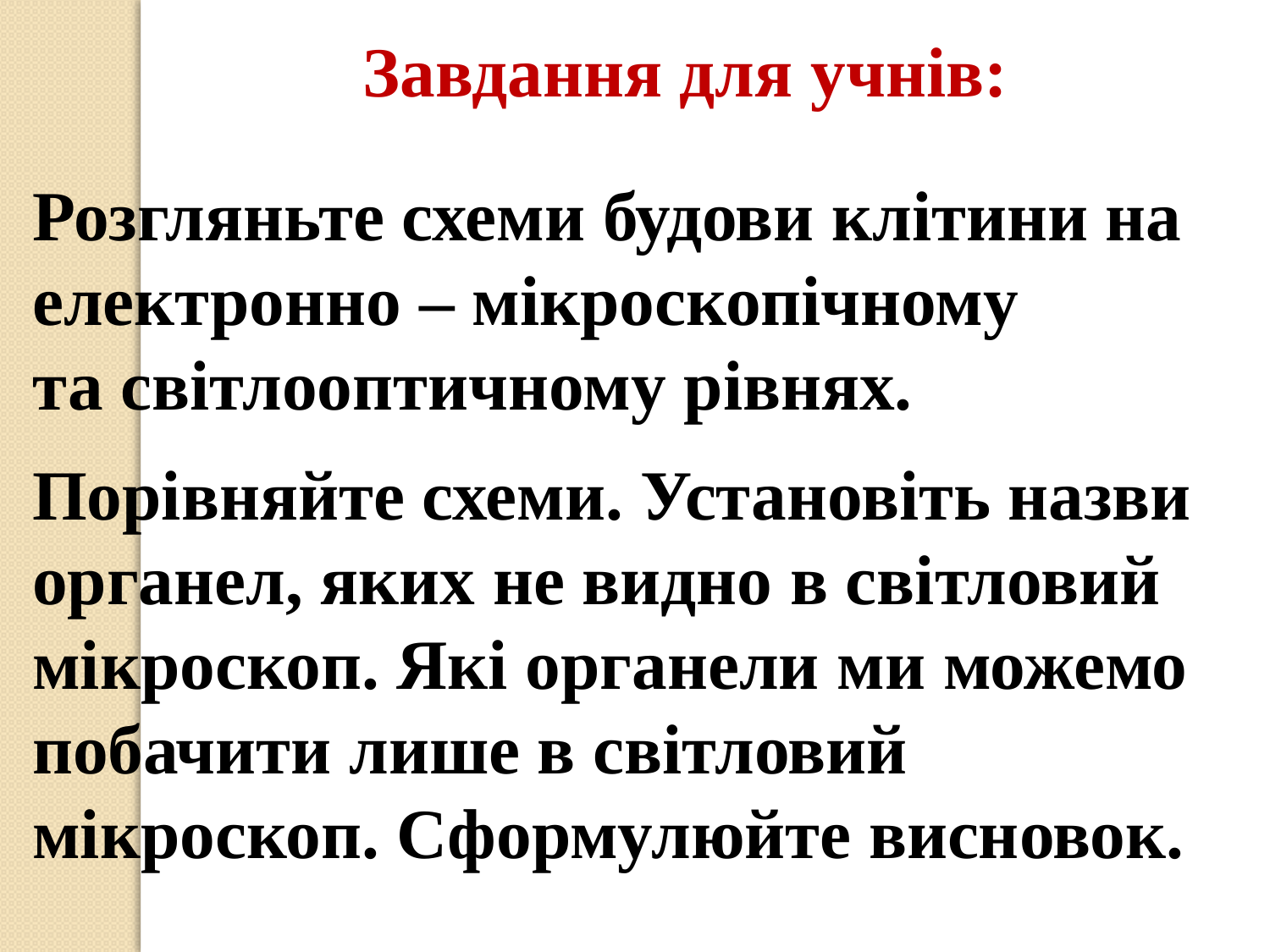

Завдання для учнів:

Розгляньте схеми будови клітини на
електронно – мікроскопічному
та світлооптичному рівнях.

Порівняйте схеми. Установіть назви органел, яких не видно в світловий мікроскоп. Які органели ми можемо побачити лише в світловий мікроскоп. Сформулюйте висновок.